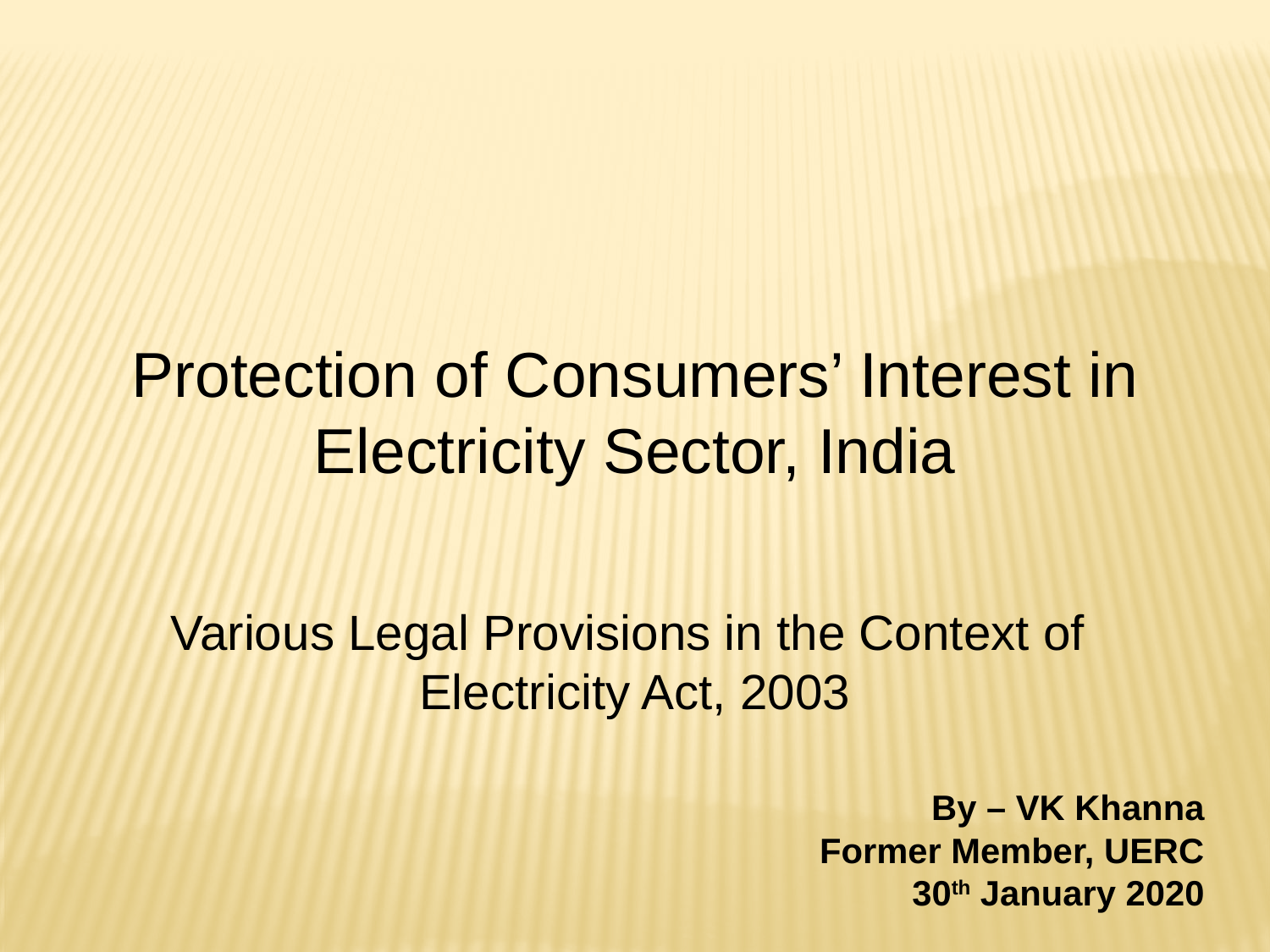

Protection of Consumers’ Interest in Electricity Sector, India

Various Legal Provisions in the Context of
Electricity Act, 2003
By – VK Khanna
Former Member, UERC
30th January 2020